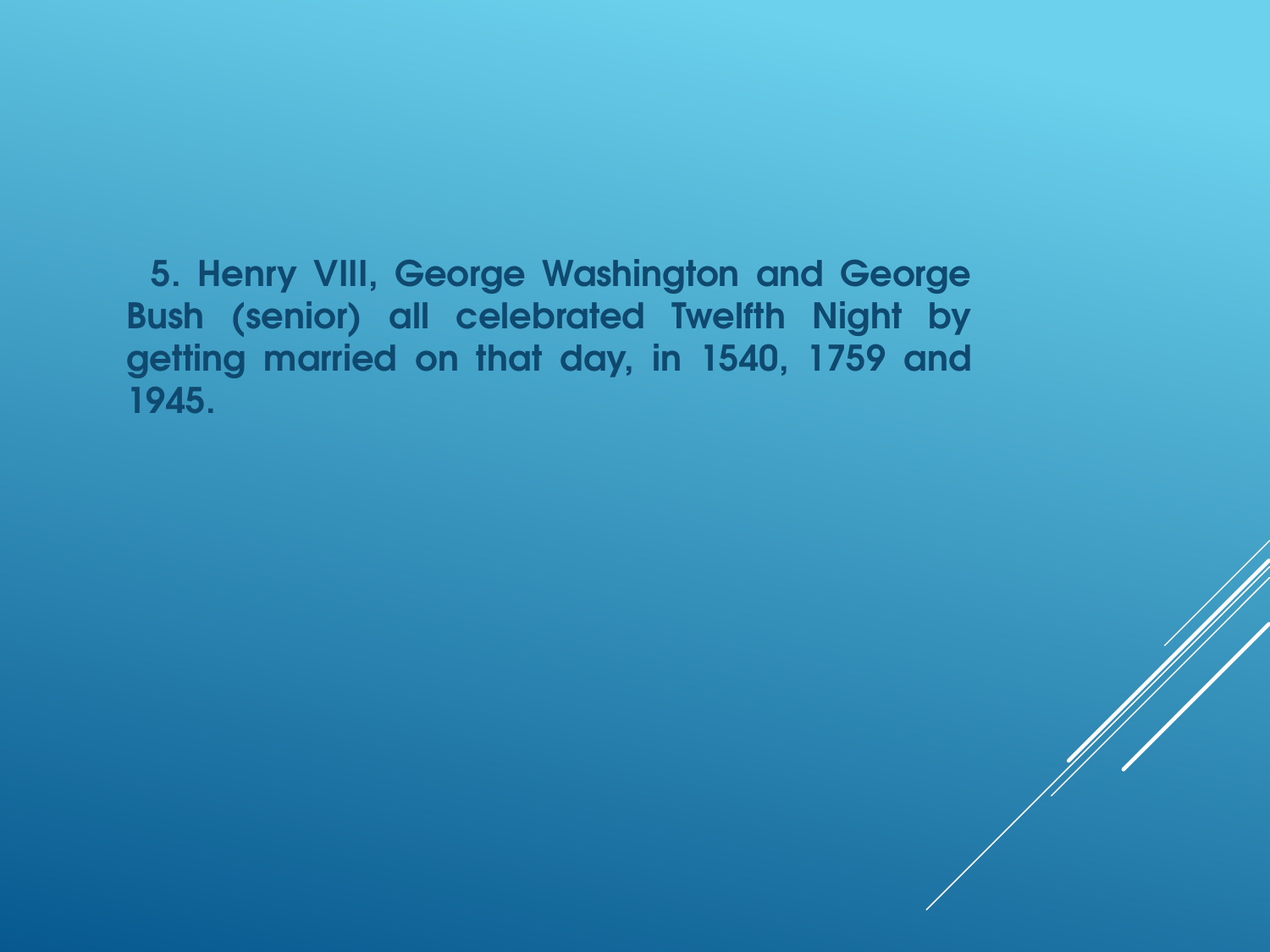

5. Henry VIII, George Washington and George Bush (senior) all celebrated Twelfth Night by getting married on that day, in 1540, 1759 and 1945.
#